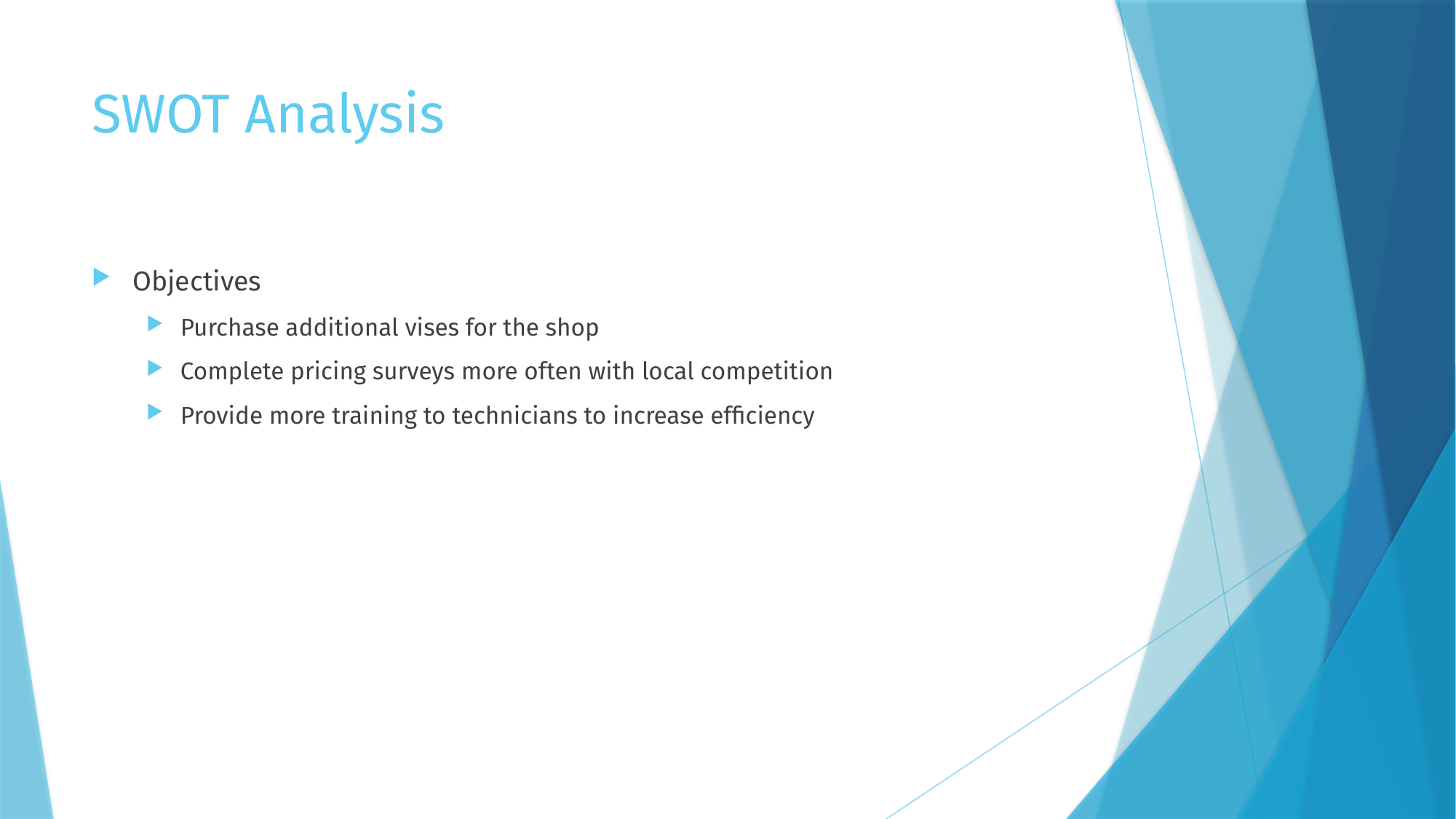

# SWOT Analysis
Objectives
Purchase additional vises for the shop
Complete pricing surveys more often with local competition
Provide more training to technicians to increase efficiency